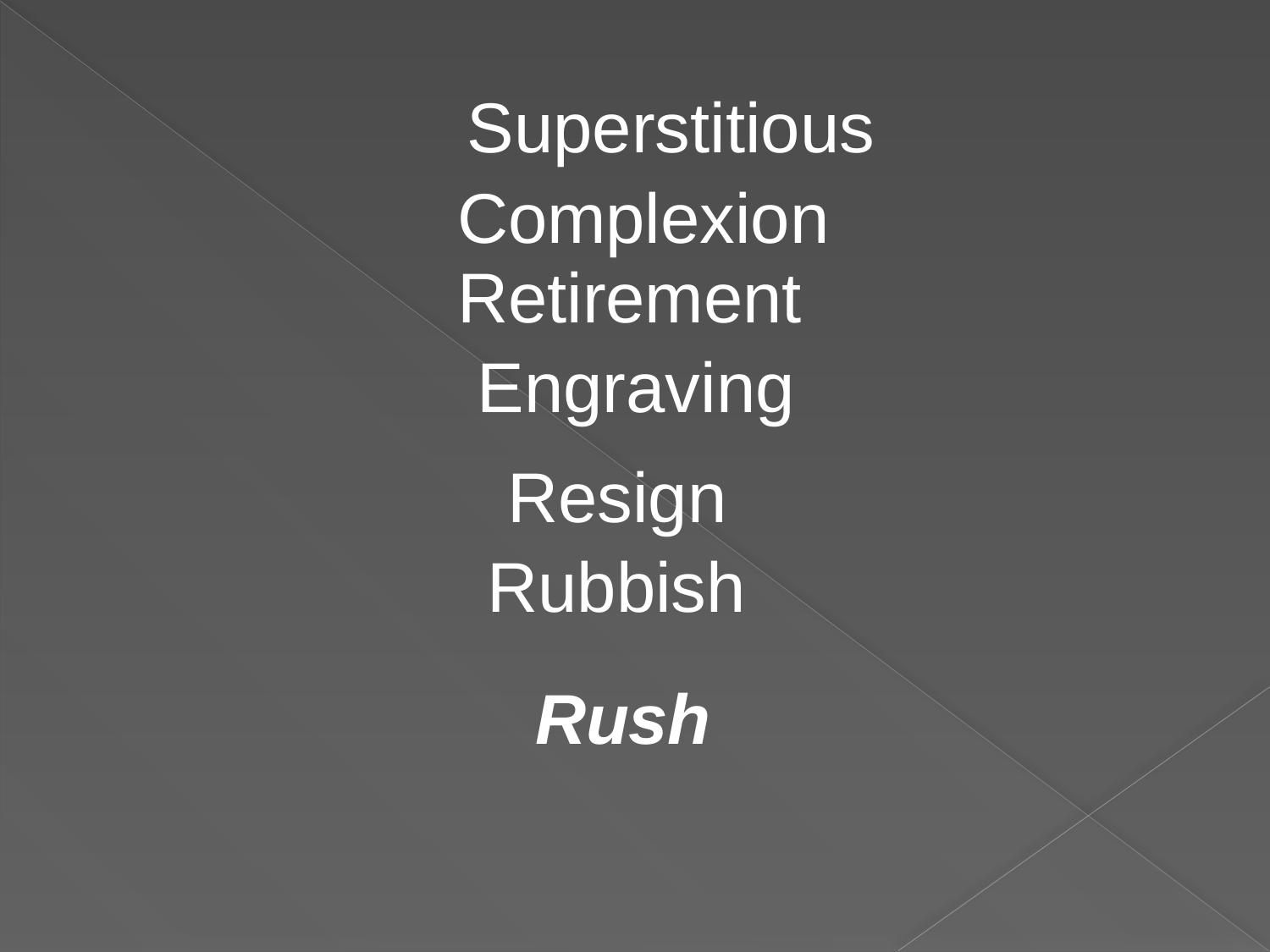

Superstitious

Complexion
Retirement
Engraving

Resign
Rubbish
Rush